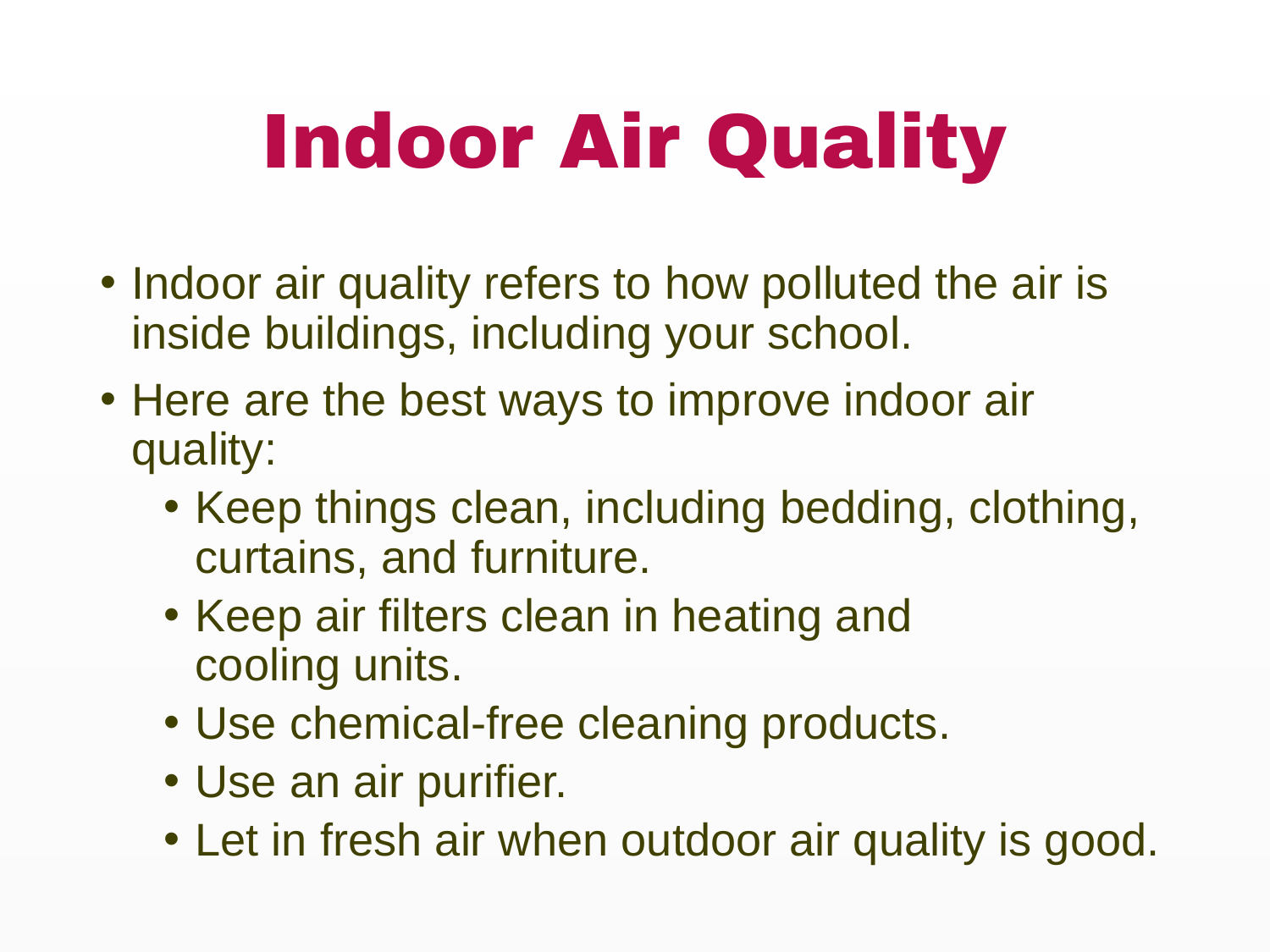

# Indoor Air Quality
Indoor air quality refers to how polluted the air is inside buildings, including your school.
Here are the best ways to improve indoor air quality:
Keep things clean, including bedding, clothing, curtains, and furniture.
Keep air filters clean in heating and cooling units.
Use chemical-free cleaning products.
Use an air purifier.
Let in fresh air when outdoor air quality is good.